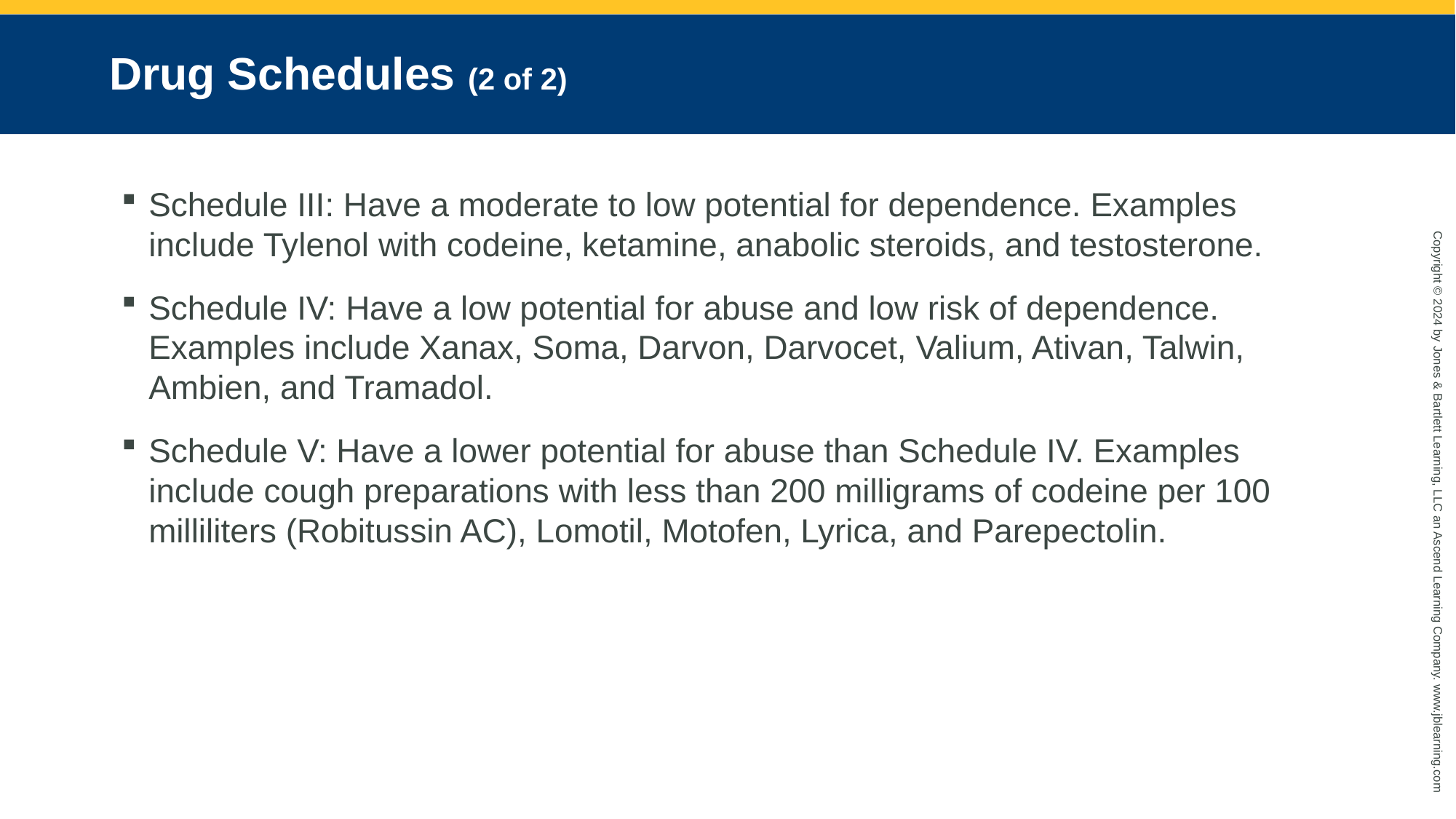

# Drug Schedules (2 of 2)
Schedule III: Have a moderate to low potential for dependence. Examples include Tylenol with codeine, ketamine, anabolic steroids, and testosterone.
Schedule IV: Have a low potential for abuse and low risk of dependence. Examples include Xanax, Soma, Darvon, Darvocet, Valium, Ativan, Talwin, Ambien, and Tramadol.
Schedule V: Have a lower potential for abuse than Schedule IV. Examples include cough preparations with less than 200 milligrams of codeine per 100 milliliters (Robitussin AC), Lomotil, Motofen, Lyrica, and Parepectolin.